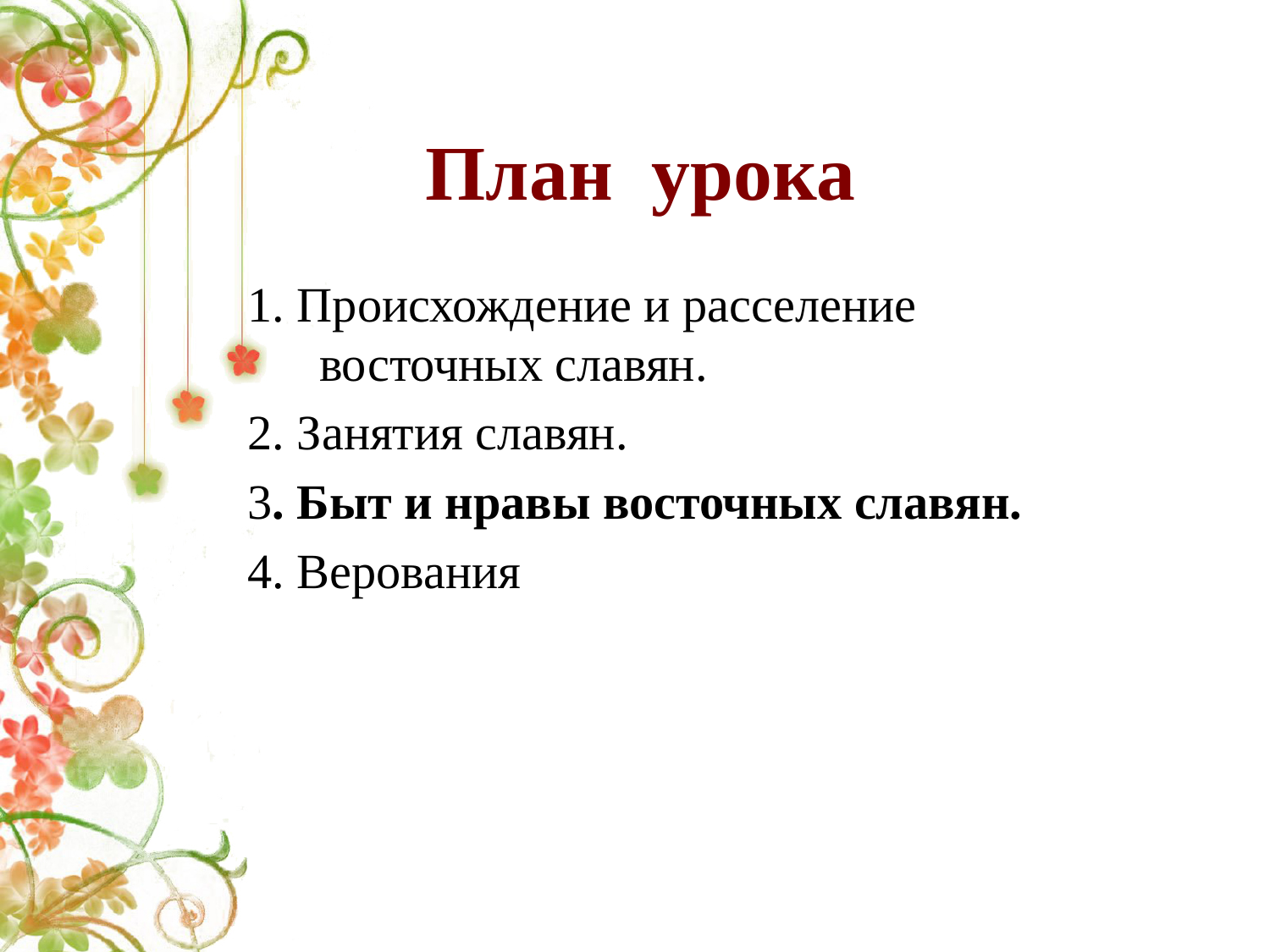

# План  урока
1. Происхождение и расселение восточных славян.
2. Занятия славян.
3. Быт и нравы восточных славян.
4. Верования